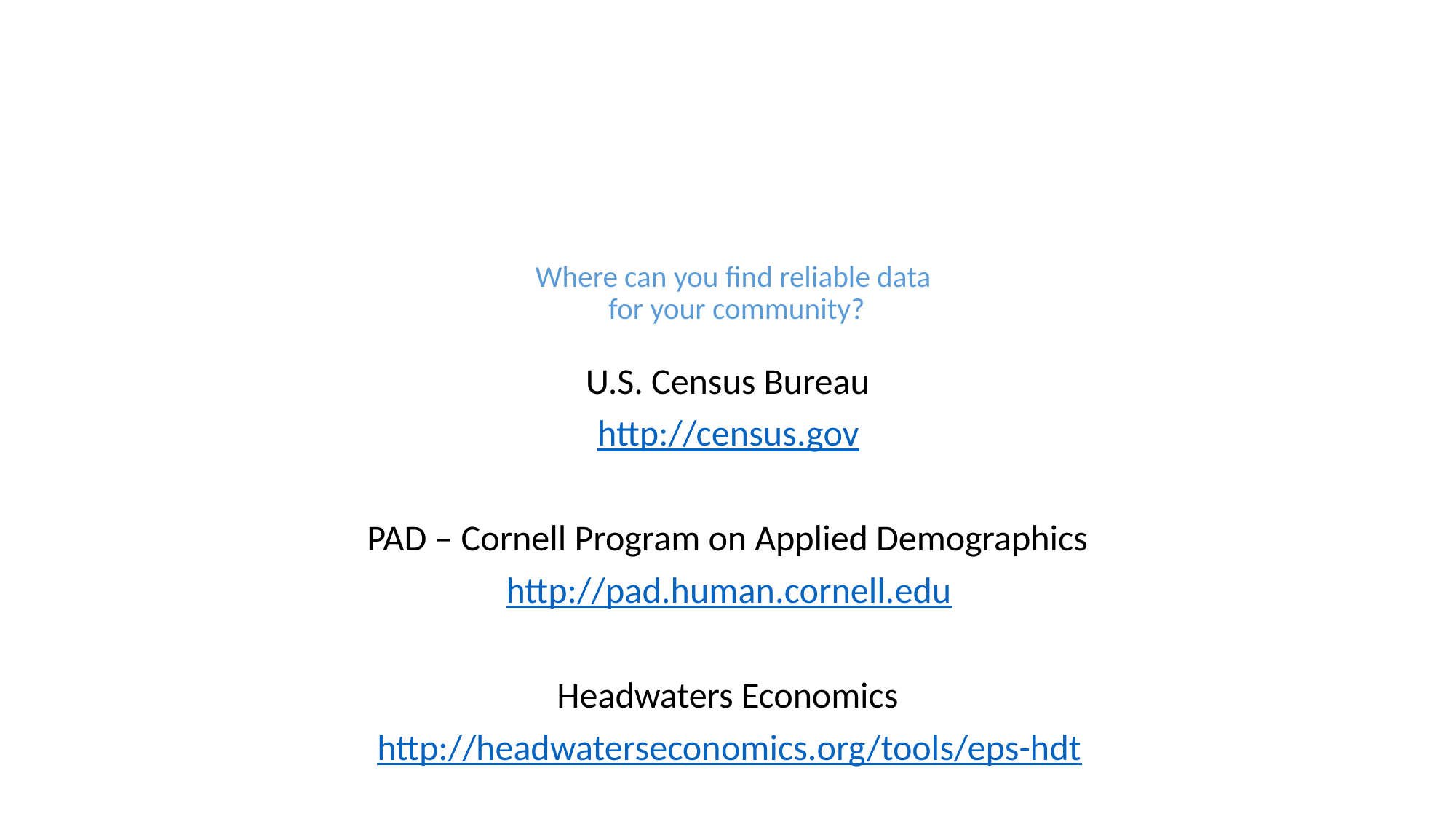

# Where can you find reliable data for your community?

U.S. Census Bureau
http://census.gov

PAD – Cornell Program on Applied Demographics
http://pad.human.cornell.edu

Headwaters Economics
http://headwaterseconomics.org/tools/eps-hdt